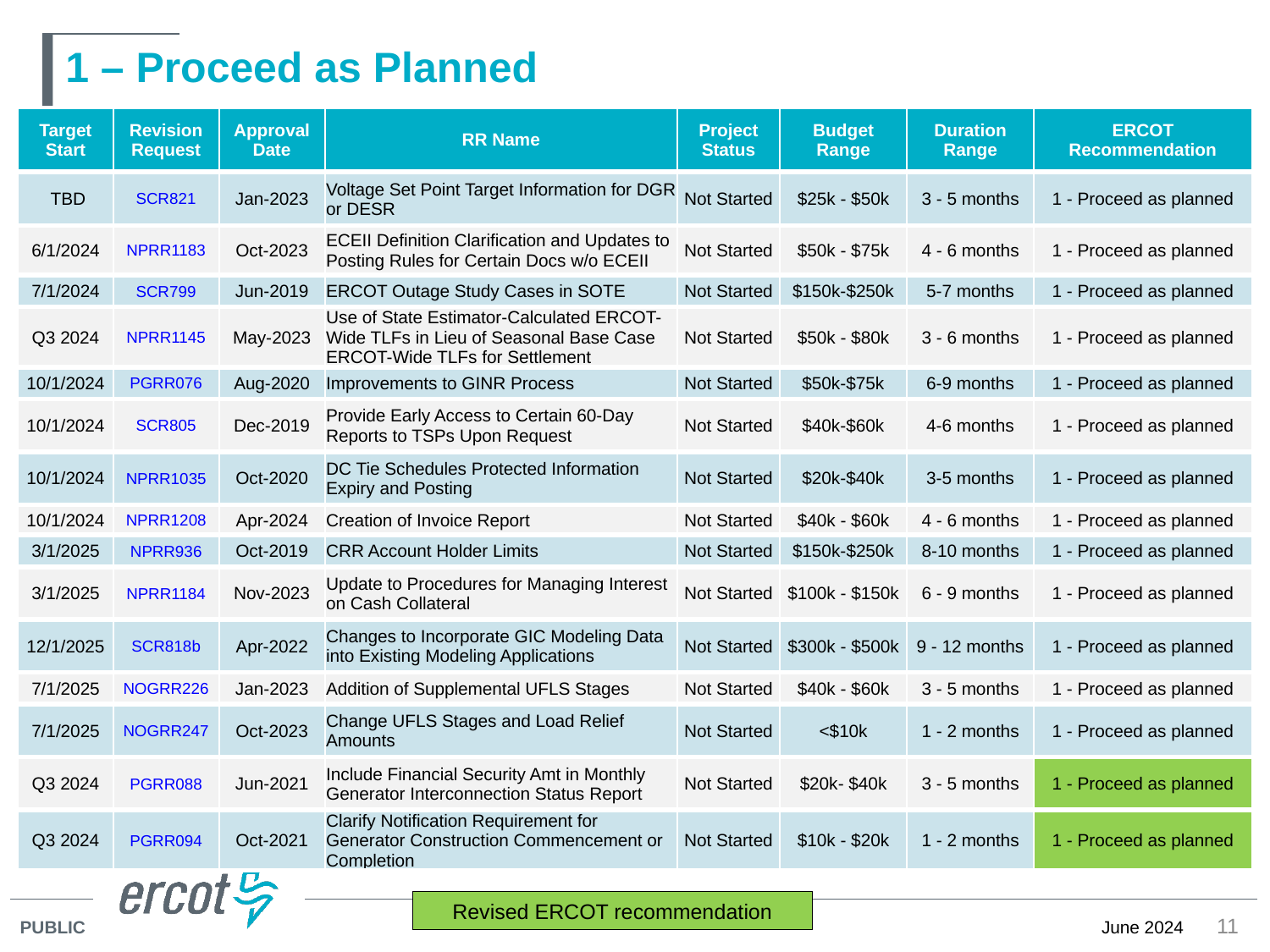

# 1 – Proceed as Planned
| Target Start | Revision Request | Approval Date | RR Name | Project Status | Budget Range | Duration Range | ERCOT Recommendation |
| --- | --- | --- | --- | --- | --- | --- | --- |
| TBD | SCR821 | Jan-2023 | Voltage Set Point Target Information for DGR or DESR | Not Started | $25k - $50k | 3 - 5 months | 1 - Proceed as planned |
| 6/1/2024 | NPRR1183 | Oct-2023 | ECEII Definition Clarification and Updates to Posting Rules for Certain Docs w/o ECEII | Not Started | $50k - $75k | 4 - 6 months | 1 - Proceed as planned |
| 7/1/2024 | SCR799 | Jun-2019 | ERCOT Outage Study Cases in SOTE | Not Started | $150k-$250k | 5-7 months | 1 - Proceed as planned |
| Q3 2024 | NPRR1145 | May-2023 | Use of State Estimator-Calculated ERCOT-Wide TLFs in Lieu of Seasonal Base Case ERCOT-Wide TLFs for Settlement | Not Started | $50k - $80k | 3 - 6 months | 1 - Proceed as planned |
| 10/1/2024 | PGRR076 | Aug-2020 | Improvements to GINR Process | Not Started | $50k-$75k | 6-9 months | 1 - Proceed as planned |
| 10/1/2024 | SCR805 | Dec-2019 | Provide Early Access to Certain 60-Day Reports to TSPs Upon Request | Not Started | $40k-$60k | 4-6 months | 1 - Proceed as planned |
| 10/1/2024 | NPRR1035 | Oct-2020 | DC Tie Schedules Protected Information Expiry and Posting | Not Started | $20k-$40k | 3-5 months | 1 - Proceed as planned |
| 10/1/2024 | NPRR1208 | Apr-2024 | Creation of Invoice Report | Not Started | $40k - $60k | 4 - 6 months | 1 - Proceed as planned |
| 3/1/2025 | NPRR936 | Oct-2019 | CRR Account Holder Limits | Not Started | $150k-$250k | 8-10 months | 1 - Proceed as planned |
| 3/1/2025 | NPRR1184 | Nov-2023 | Update to Procedures for Managing Interest on Cash Collateral | Not Started | $100k - $150k | 6 - 9 months | 1 - Proceed as planned |
| 12/1/2025 | SCR818b | Apr-2022 | Changes to Incorporate GIC Modeling Data into Existing Modeling Applications | Not Started | $300k - $500k | 9 - 12 months | 1 - Proceed as planned |
| 7/1/2025 | NOGRR226 | Jan-2023 | Addition of Supplemental UFLS Stages | Not Started | $40k - $60k | 3 - 5 months | 1 - Proceed as planned |
| 7/1/2025 | NOGRR247 | Oct-2023 | Change UFLS Stages and Load Relief Amounts | Not Started | <$10k | 1 - 2 months | 1 - Proceed as planned |
| Q3 2024 | PGRR088 | Jun-2021 | Include Financial Security Amt in Monthly Generator Interconnection Status Report | Not Started | $20k- $40k | 3 - 5 months | 1 - Proceed as planned |
| Q3 2024 | PGRR094 | Oct-2021 | Clarify Notification Requirement for Generator Construction Commencement or Completion | Not Started | $10k - $20k | 1 - 2 months | 1 - Proceed as planned |
Revised ERCOT recommendation
11